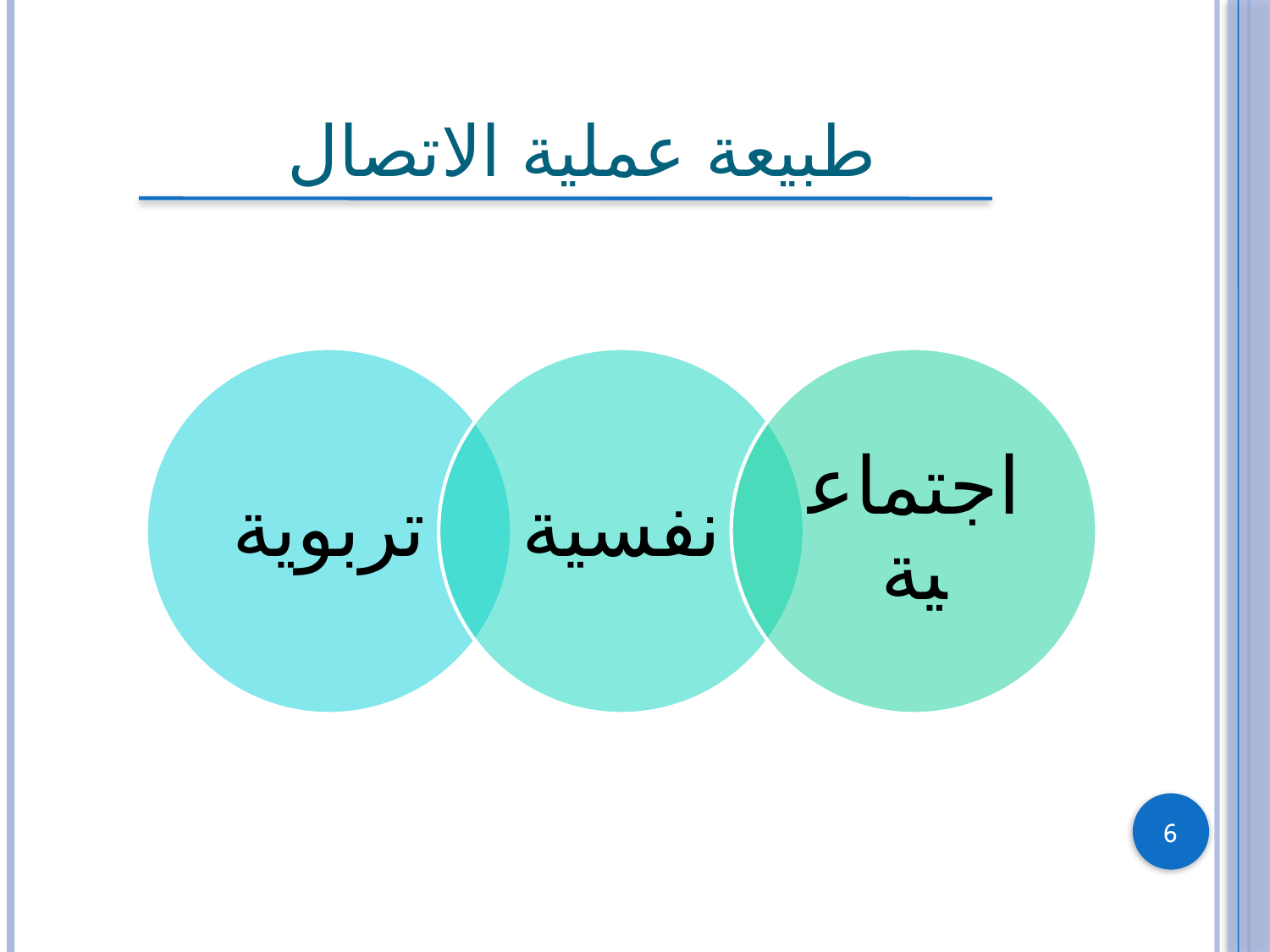

# طبيعة عملية الاتصال
تربوية
نفسية
اجتماعية
6